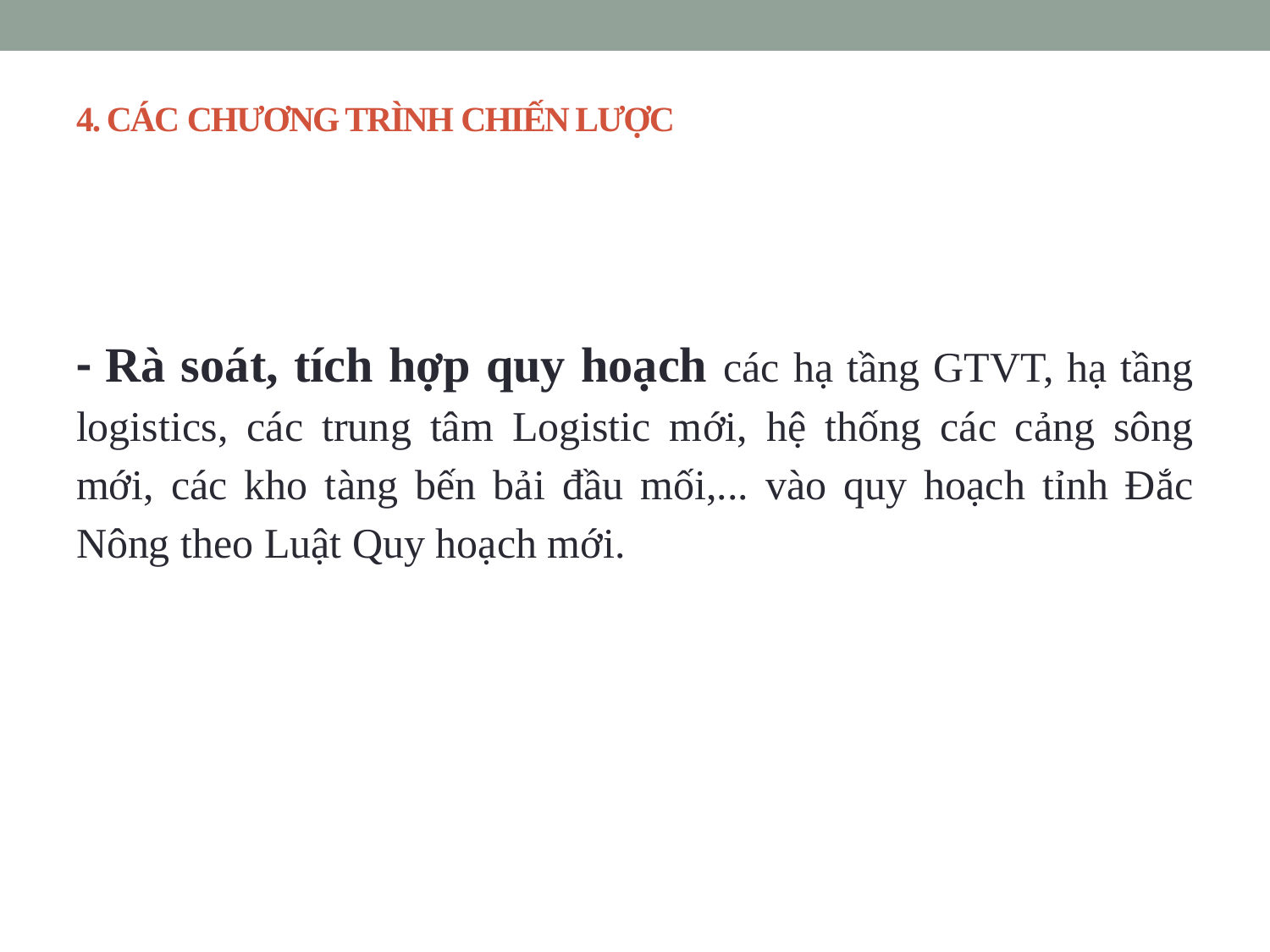

# 4. CÁC CHƯƠNG TRÌNH CHIẾN LƯỢC
- Rà soát, tích hợp quy hoạch các hạ tầng GTVT, hạ tầng logistics, các trung tâm Logistic mới, hệ thống các cảng sông mới, các kho tàng bến bải đầu mối,... vào quy hoạch tỉnh Đắc Nông theo Luật Quy hoạch mới.